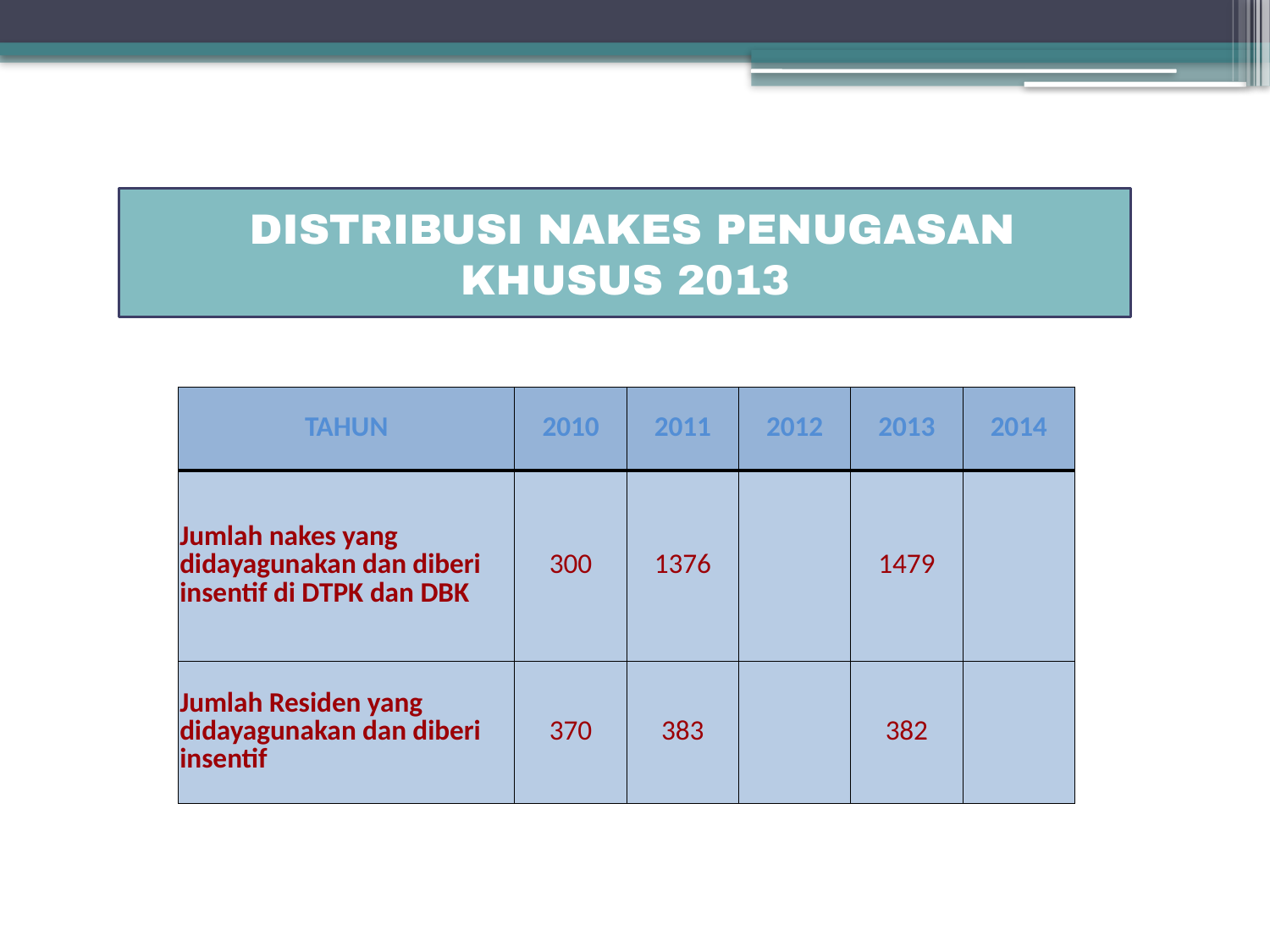

DISTRIBUSI NAKES PENUGASAN KHUSUS 2013
| TAHUN | 2010 | 2011 | 2012 | 2013 | 2014 |
| --- | --- | --- | --- | --- | --- |
| Jumlah nakes yang didayagunakan dan diberi insentif di DTPK dan DBK | 300 | 1376 |  | 1479 |  |
| Jumlah Residen yang didayagunakan dan diberi insentif | 370 | 383 |  | 382 |  |